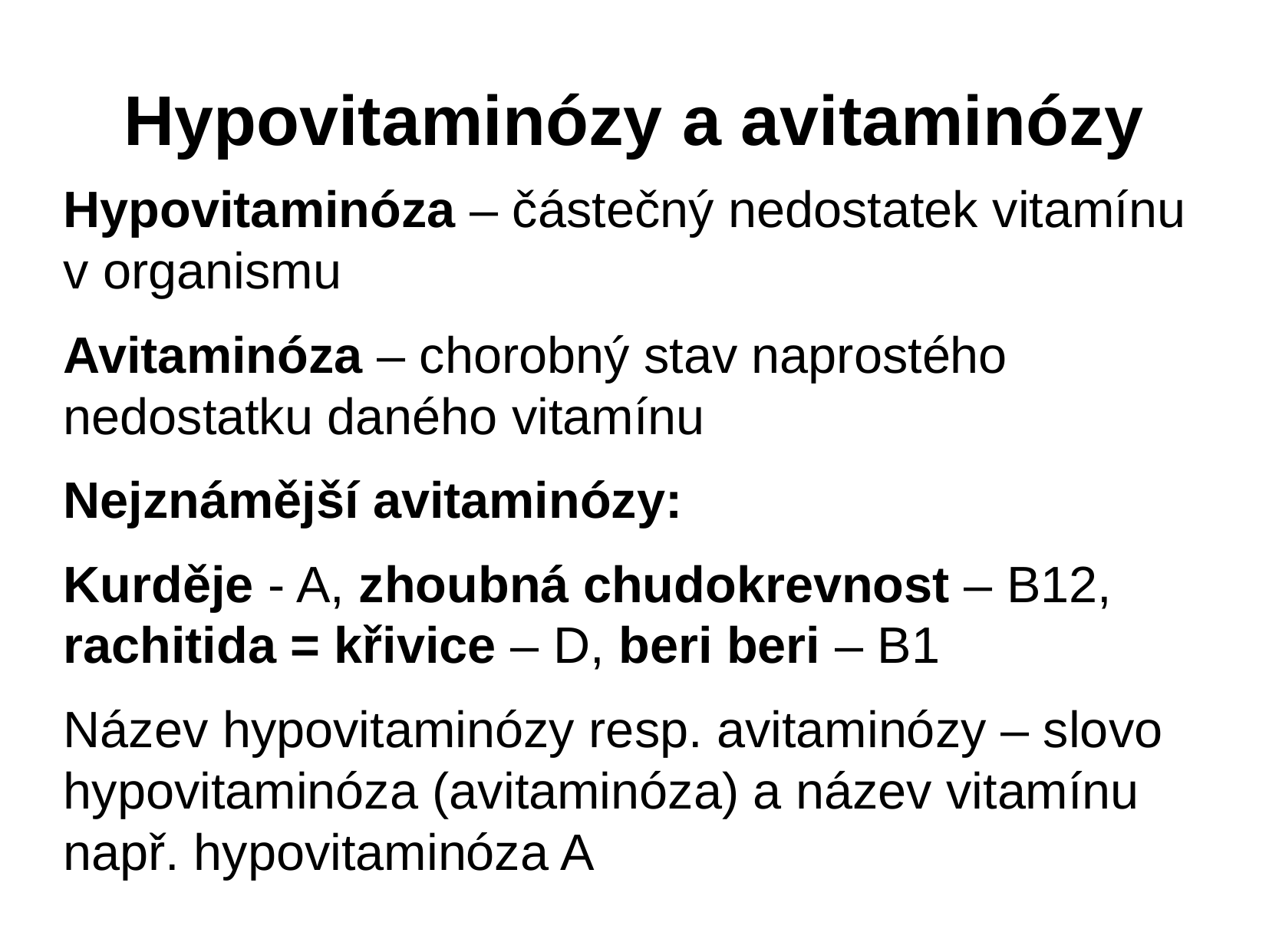

Hypovitaminózy a avitaminózy
Hypovitaminóza – částečný nedostatek vitamínu v organismu
Avitaminóza – chorobný stav naprostého nedostatku daného vitamínu
Nejznámější avitaminózy:
Kurděje - A, zhoubná chudokrevnost – B12, rachitida = křivice – D, beri beri – B1
Název hypovitaminózy resp. avitaminózy – slovo hypovitaminóza (avitaminóza) a název vitamínu např. hypovitaminóza A